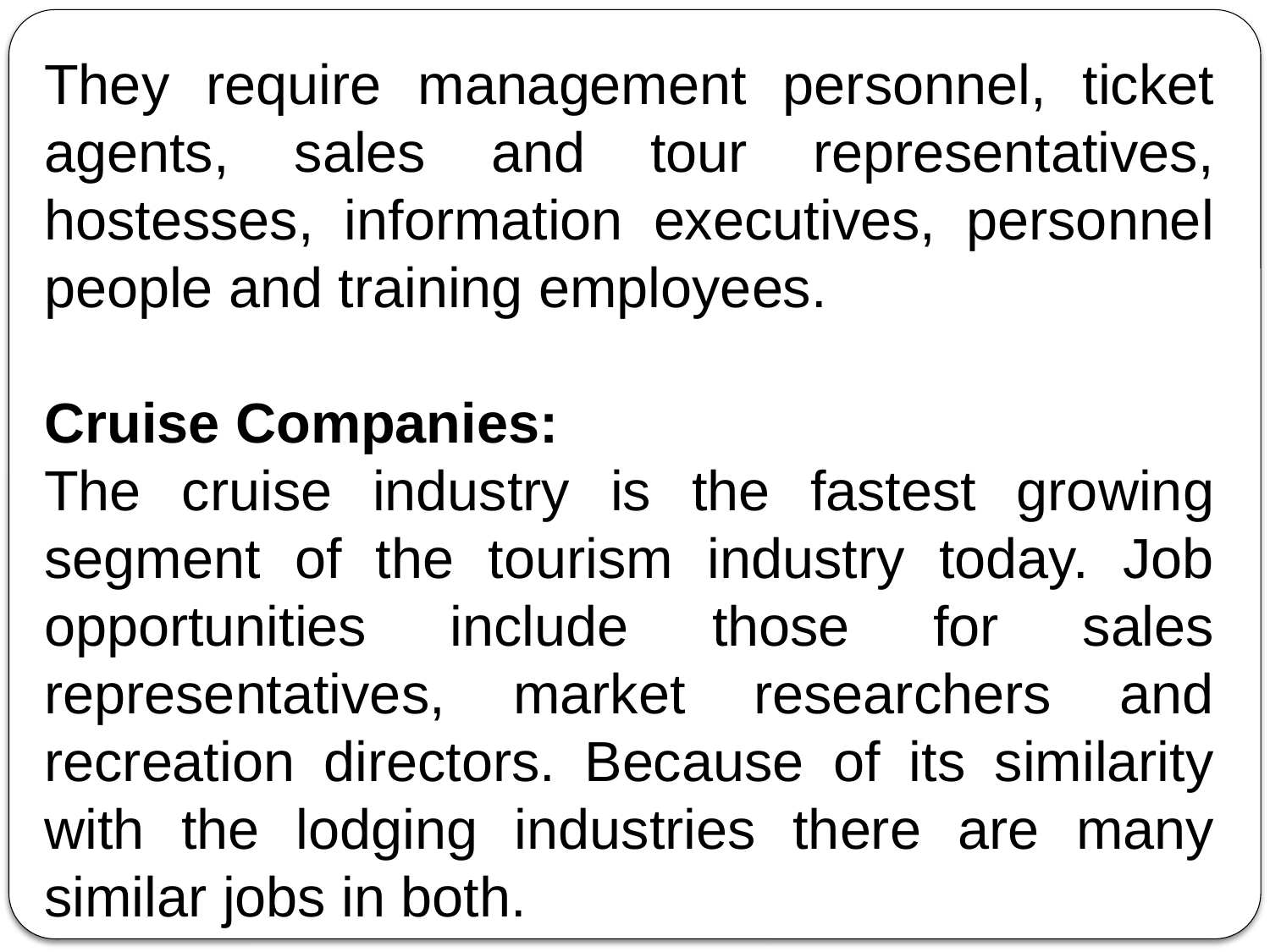

They require management personnel, ticket agents, sales and tour representatives, hostesses, information executives, personnel people and training employees.

Cruise Companies:
The cruise industry is the fastest growing segment of the tourism industry today. Job opportunities include those for sales representatives, market researchers and recreation directors. Because of its similarity with the lodging industries there are many similar jobs in both.